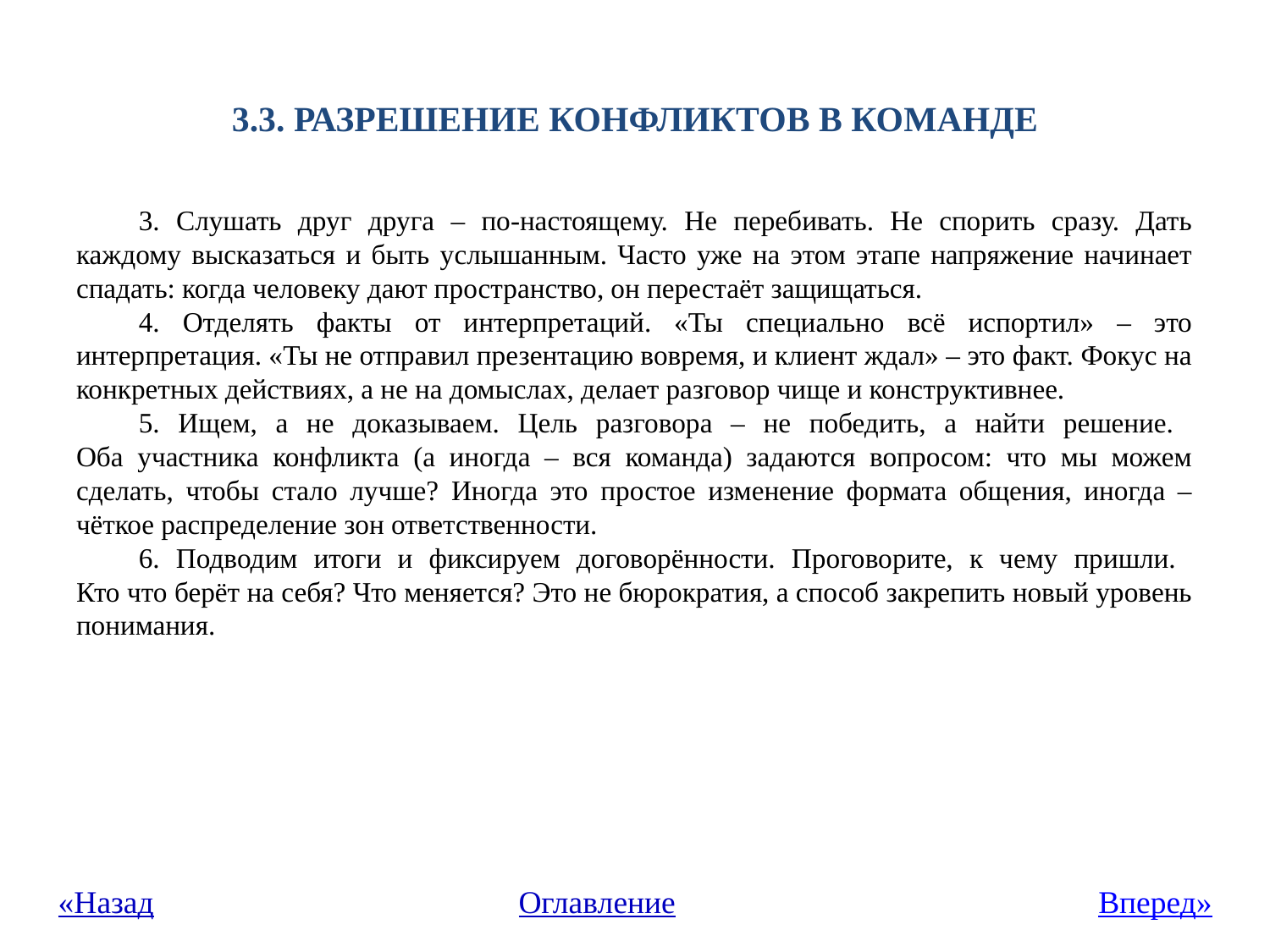

# 3.3. РАЗРЕШЕНИЕ КОНФЛИКТОВ В КОМАНДЕ
3. Слушать друг друга – по-настоящему. Не перебивать. Не спорить сразу. Дать каждому высказаться и быть услышанным. Часто уже на этом этапе напряжение начинает спадать: когда человеку дают пространство, он перестаёт защищаться.
4. Отделять факты от интерпретаций. «Ты специально всё испортил» – это интерпретация. «Ты не отправил презентацию вовремя, и клиент ждал» – это факт. Фокус на конкретных действиях, а не на домыслах, делает разговор чище и конструктивнее.
5. Ищем, а не доказываем. Цель разговора – не победить, а найти решение.
Оба участника конфликта (а иногда – вся команда) задаются вопросом: что мы можем сделать, чтобы стало лучше? Иногда это простое изменение формата общения, иногда – чёткое распределение зон ответственности.
6. Подводим итоги и фиксируем договорённости. Проговорите, к чему пришли.
Кто что берёт на себя? Что меняется? Это не бюрократия, а способ закрепить новый уровень понимания.

«Назад
Оглавление
Вперед»